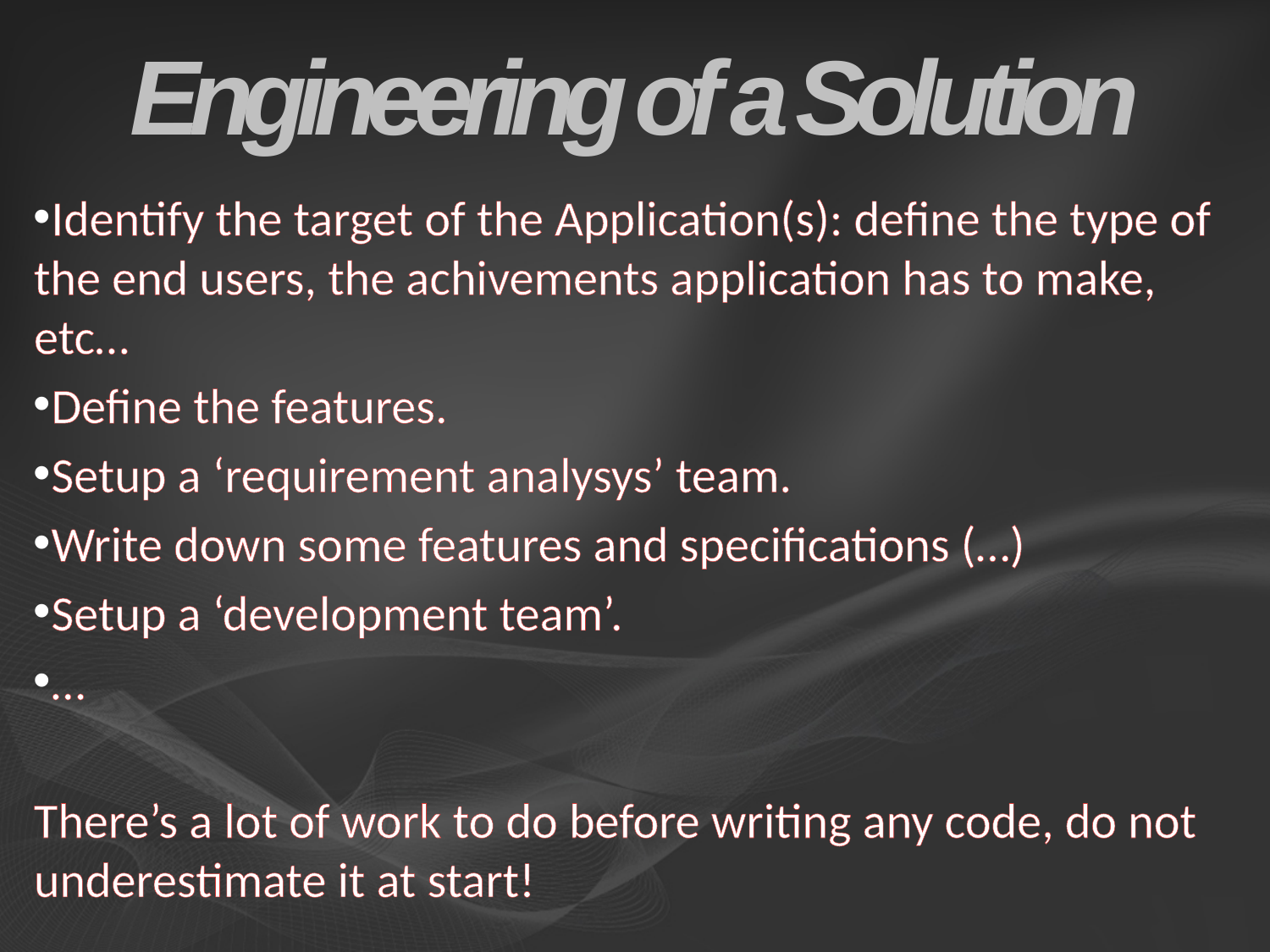

# Engineering of a Solution
Identify the target of the Application(s): define the type of the end users, the achivements application has to make, etc…
Define the features.
Setup a ‘requirement analysys’ team.
Write down some features and specifications (…)
Setup a ‘development team’.
…

There’s a lot of work to do before writing any code, do not underestimate it at start!